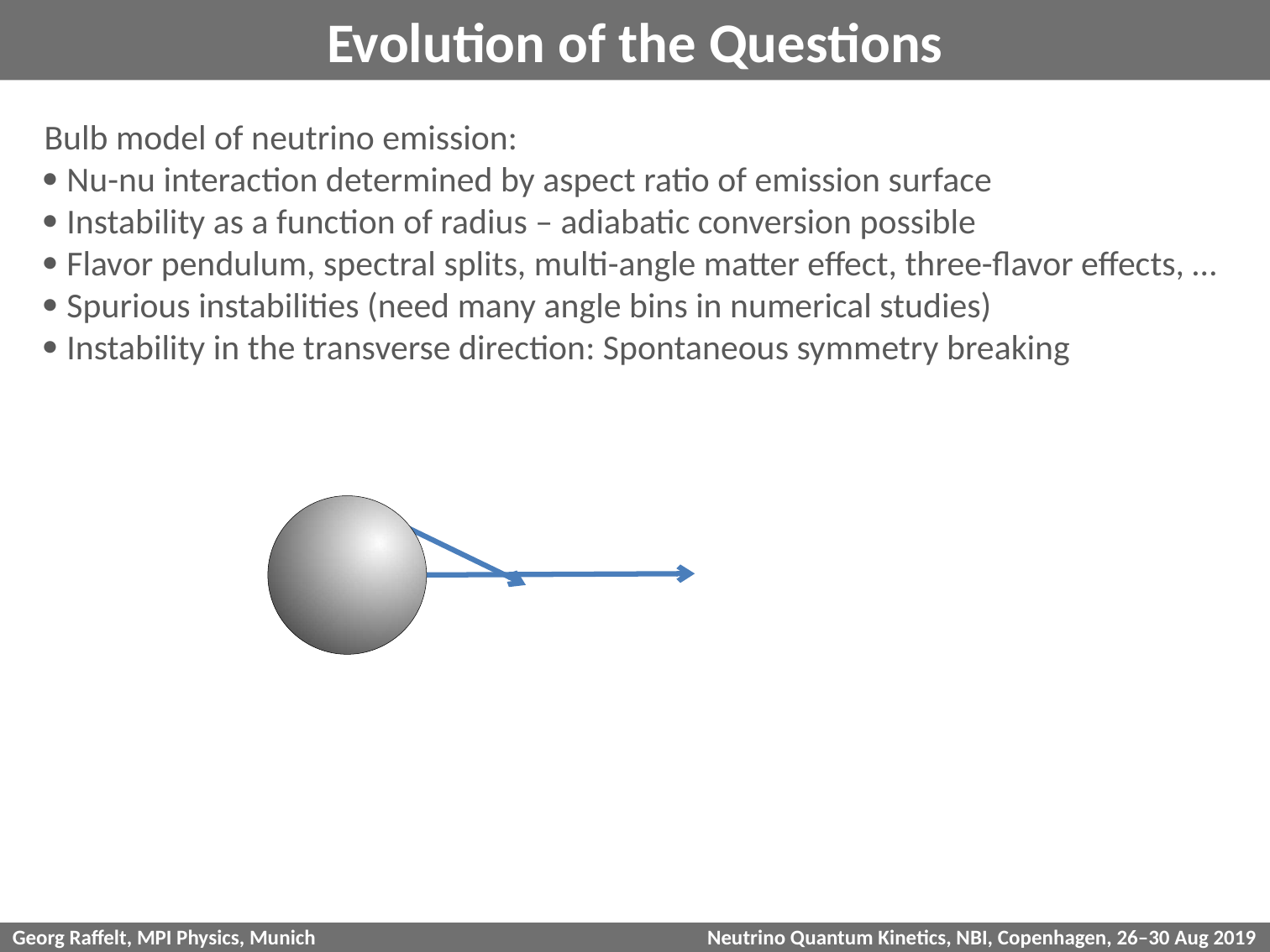

# Evolution of the Questions
Bulb model of neutrino emission:
• Nu-nu interaction determined by aspect ratio of emission surface
• Instability as a function of radius – adiabatic conversion possible
• Flavor pendulum, spectral splits, multi-angle matter effect, three-flavor effects, …
• Spurious instabilities (need many angle bins in numerical studies)
• Instability in the transverse direction: Spontaneous symmetry breaking